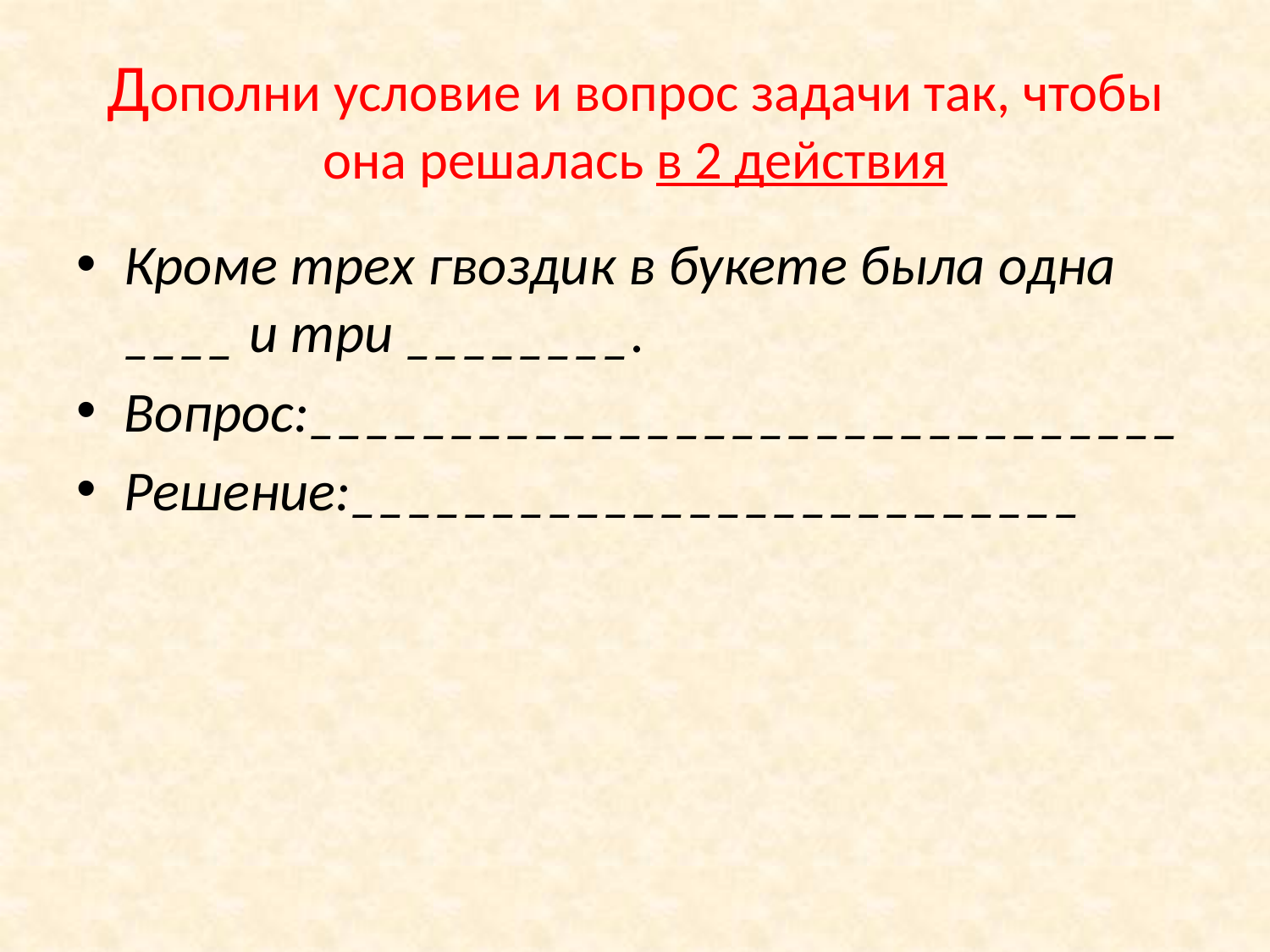

# Дополни условие и вопрос задачи так, чтобы она решалась в 2 действия
Кроме трех гвоздик в букете была одна ____ и три ________.
Вопрос:_______________________________
Решение:__________________________